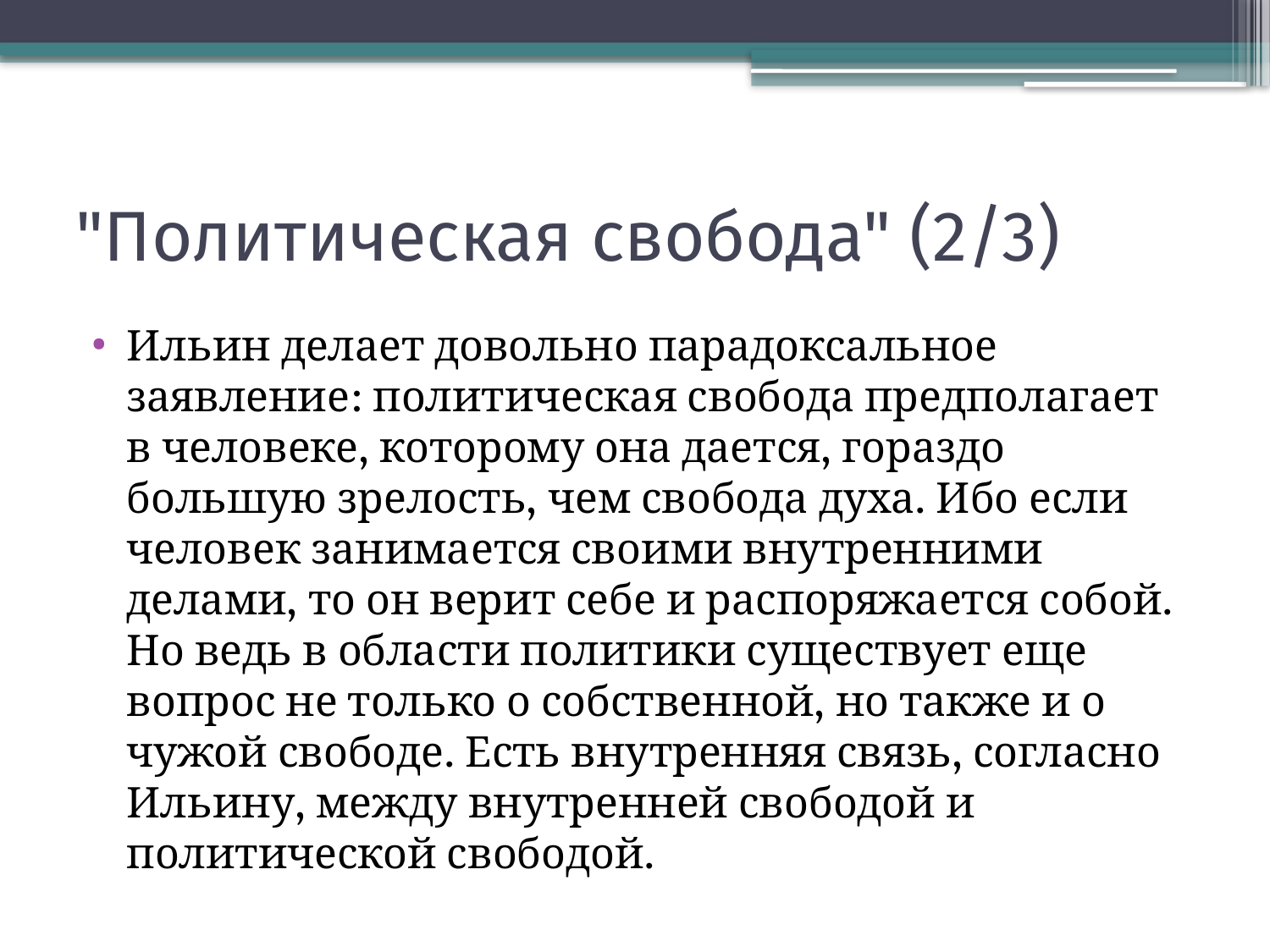

# "Политическая свобода" (2/3)
Ильин делает довольно парадоксальное заявление: политическая свобода предполагает в человеке, которому она дается, гораздо большую зрелость, чем свобода духа. Ибо если человек занимается своими внутренними делами, то он верит себе и распоряжается собой. Но ведь в области политики существует еще вопрос не только о собственной, но также и о чужой свободе. Есть внутренняя связь, согласно Ильину, между внутренней свободой и политической свободой.